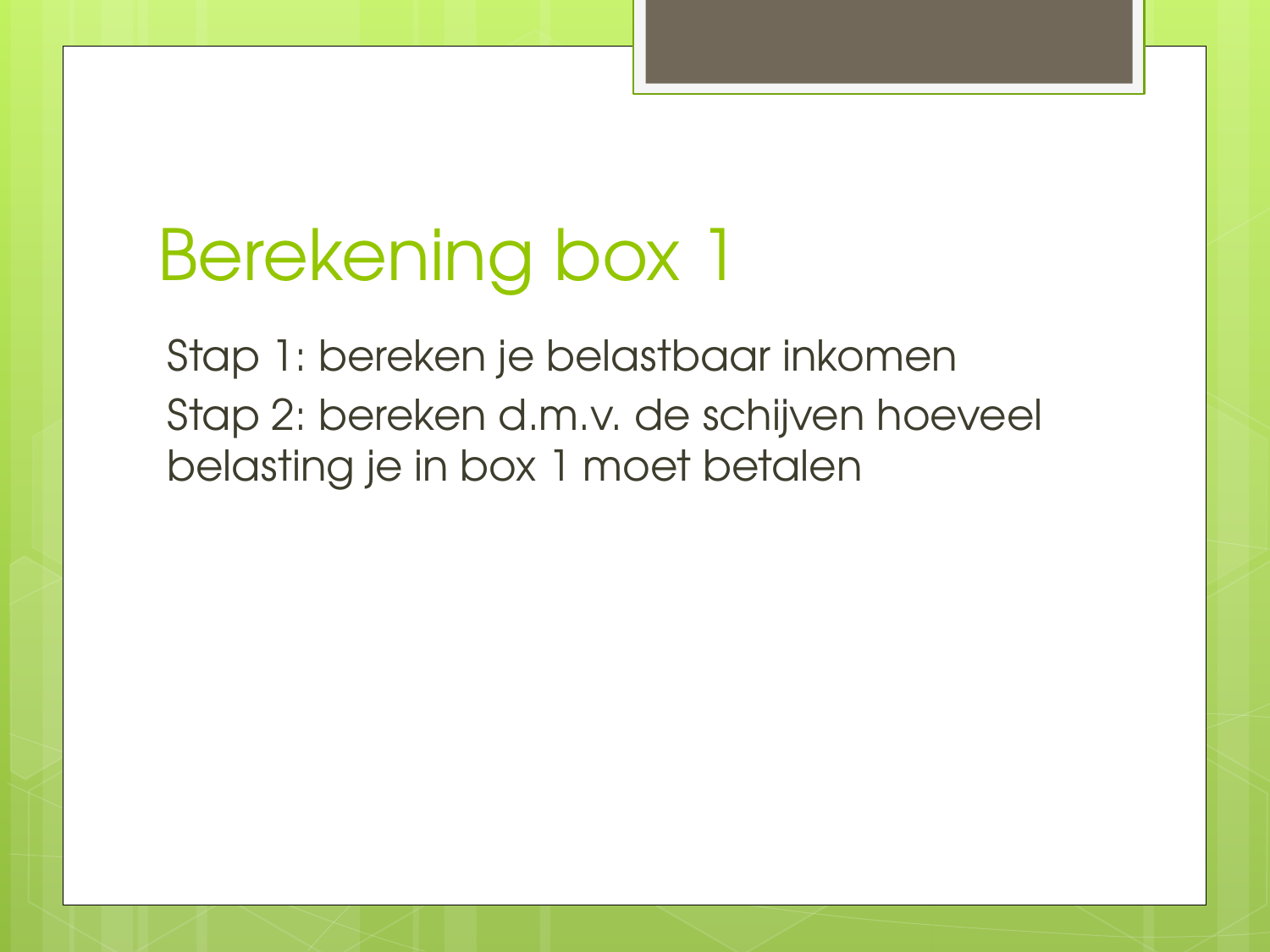

# Berekening box 1
Stap 1: bereken je belastbaar inkomen
Stap 2: bereken d.m.v. de schijven hoeveel belasting je in box 1 moet betalen